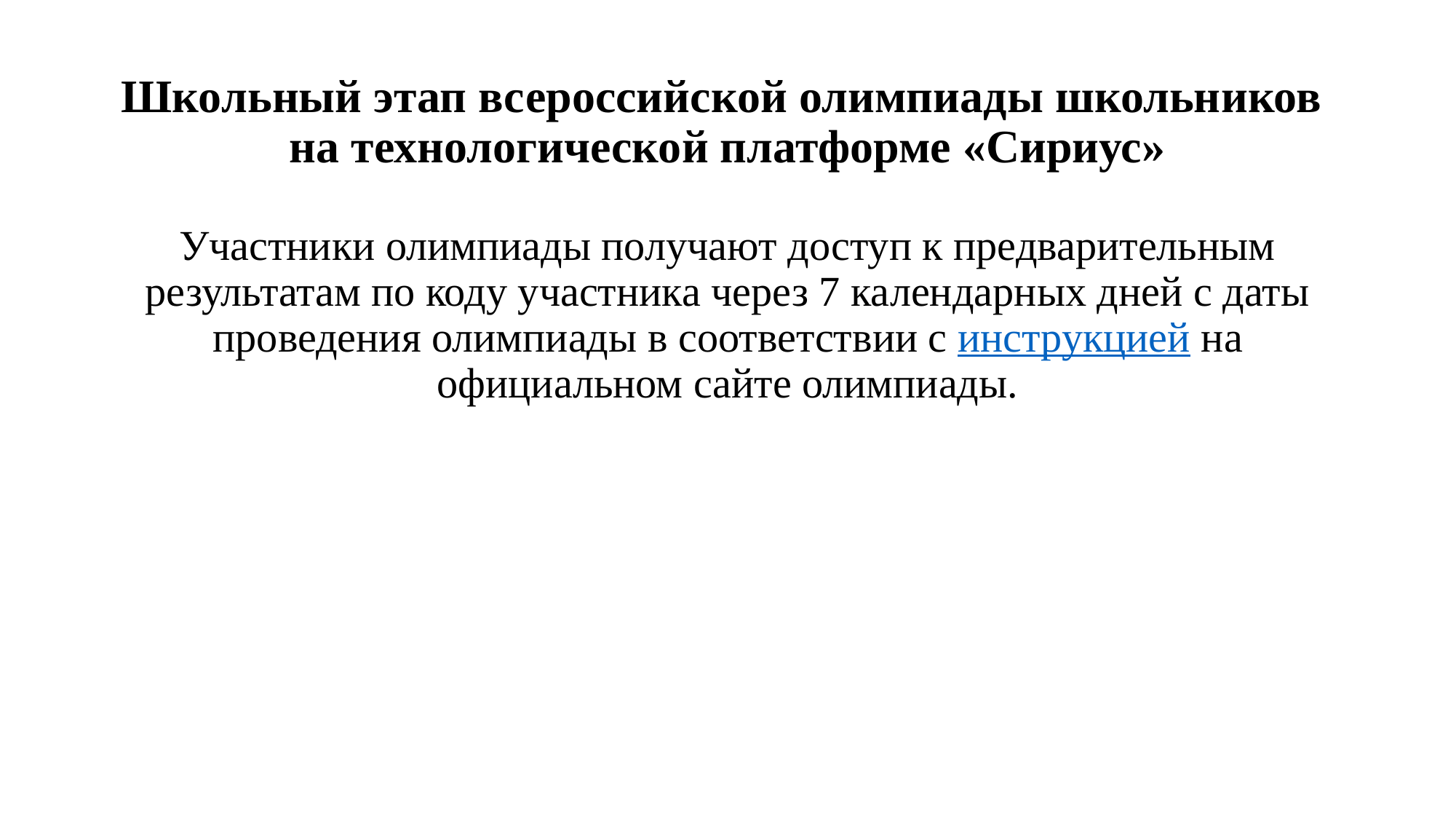

# Школьный этап всероссийской олимпиады школьников на технологической платформе «Сириус»
Участники олимпиады получают доступ к предварительным результатам по коду участника через 7 календарных дней с даты проведения олимпиады в соответствии с инструкцией на официальном сайте олимпиады.